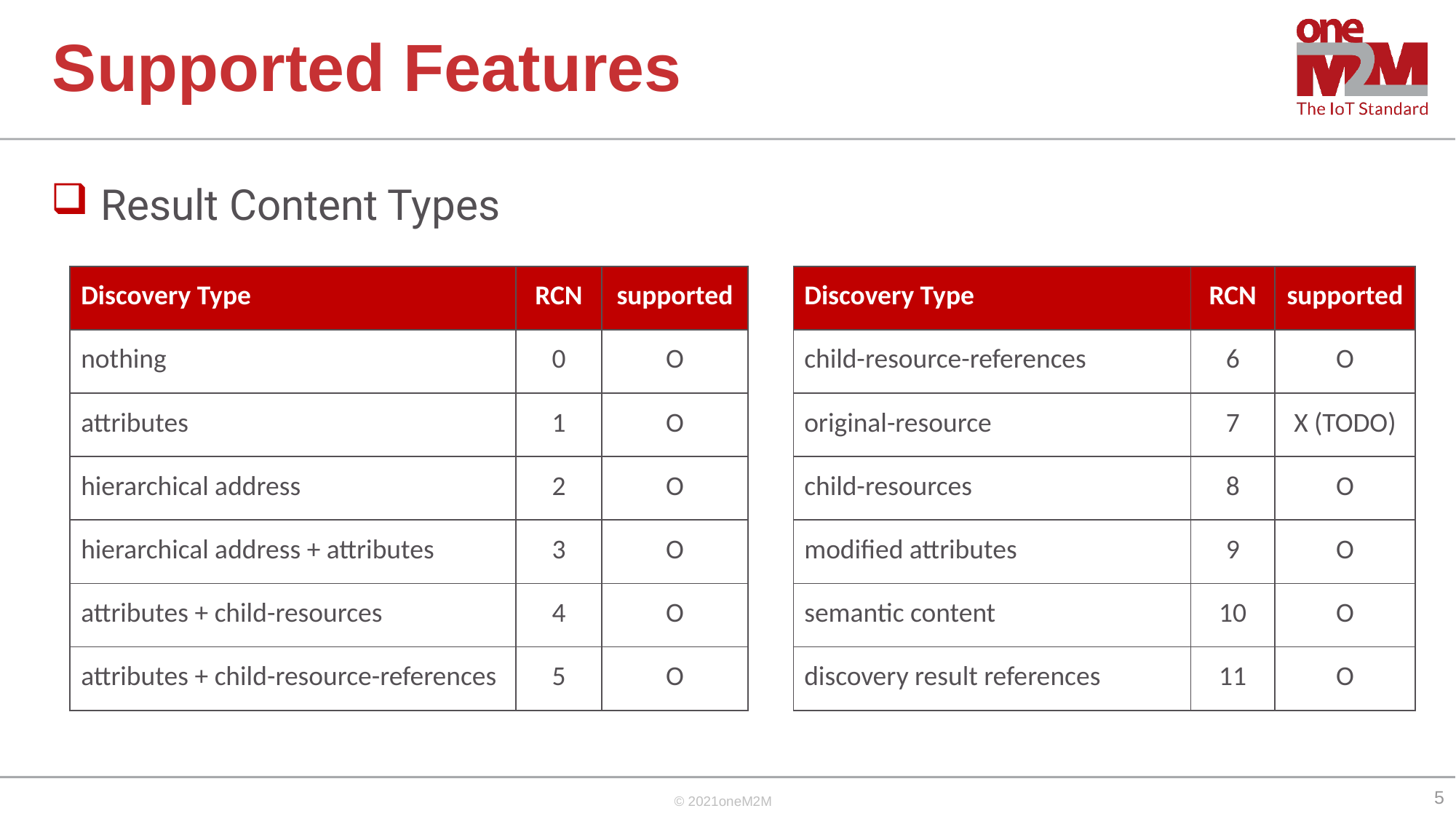

# Supported Features
 Result Content Types

| Discovery Type | RCN | supported |
| --- | --- | --- |
| nothing | 0 | O |
| attributes | 1 | O |
| hierarchical address | 2 | O |
| hierarchical address + attributes | 3 | O |
| attributes + child-resources | 4 | O |
| attributes + child-resource-references | 5 | O |
| Discovery Type | RCN | supported |
| --- | --- | --- |
| child-resource-references | 6 | O |
| original-resource | 7 | X (TODO) |
| child-resources | 8 | O |
| modified attributes | 9 | O |
| semantic content | 10 | O |
| discovery result references | 11 | O |
5